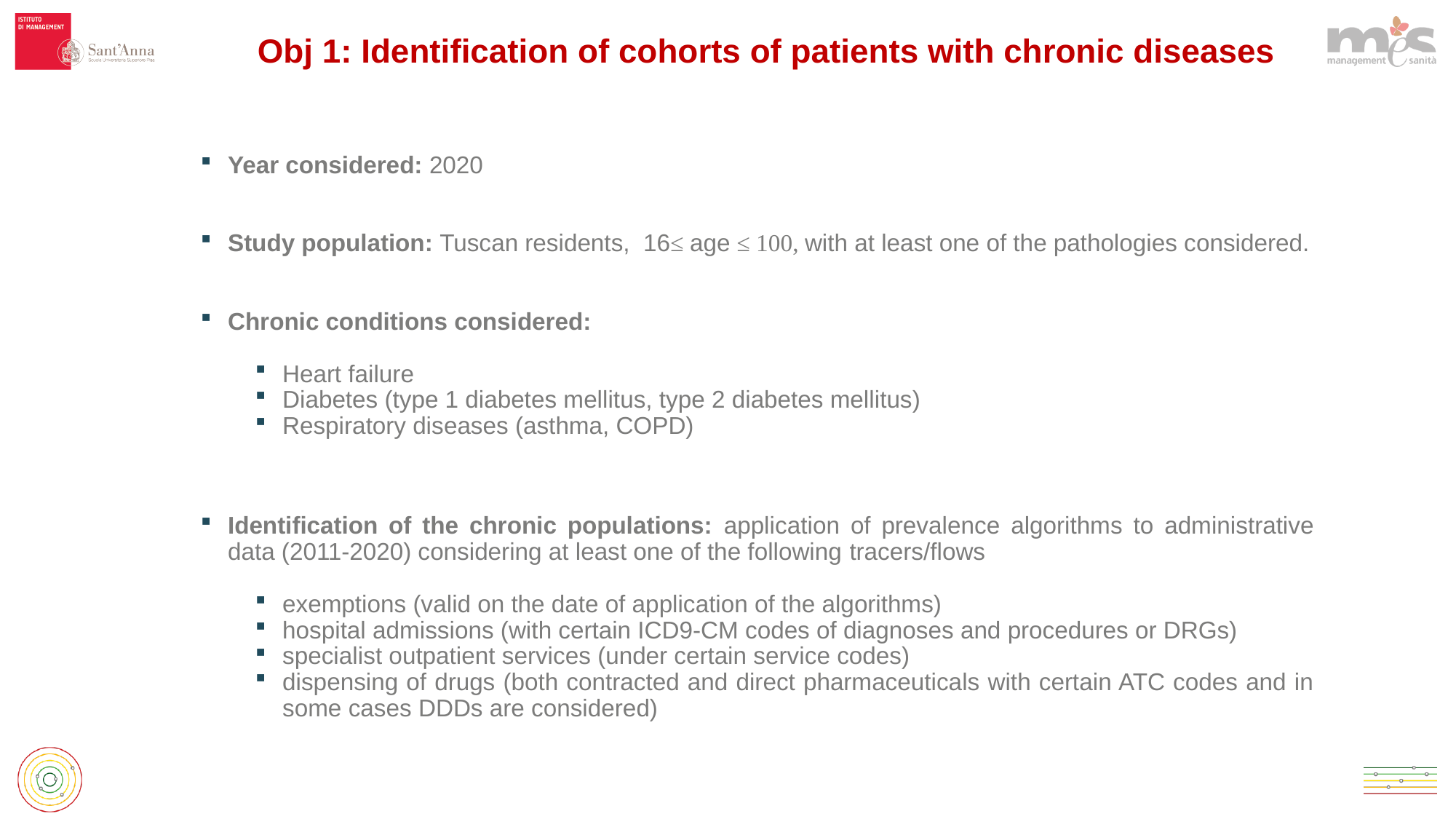

# Obj 1: Identification of cohorts of patients with chronic diseases
Year considered: 2020

Study population: Tuscan residents,  16≤ age ≤ 100, with at least one of the pathologies considered.

Chronic conditions considered:

Heart failure
Diabetes (type 1 diabetes mellitus, type 2 diabetes mellitus)
Respiratory diseases (asthma, COPD)

Identification of the chronic populations: application of prevalence algorithms to administrative data (2011-2020) considering at least one of the following tracers/flows

exemptions (valid on the date of application of the algorithms)
hospital admissions (with certain ICD9-CM codes of diagnoses and procedures or DRGs)
specialist outpatient services (under certain service codes)
dispensing of drugs (both contracted and direct pharmaceuticals with certain ATC codes and in some cases DDDs are considered)